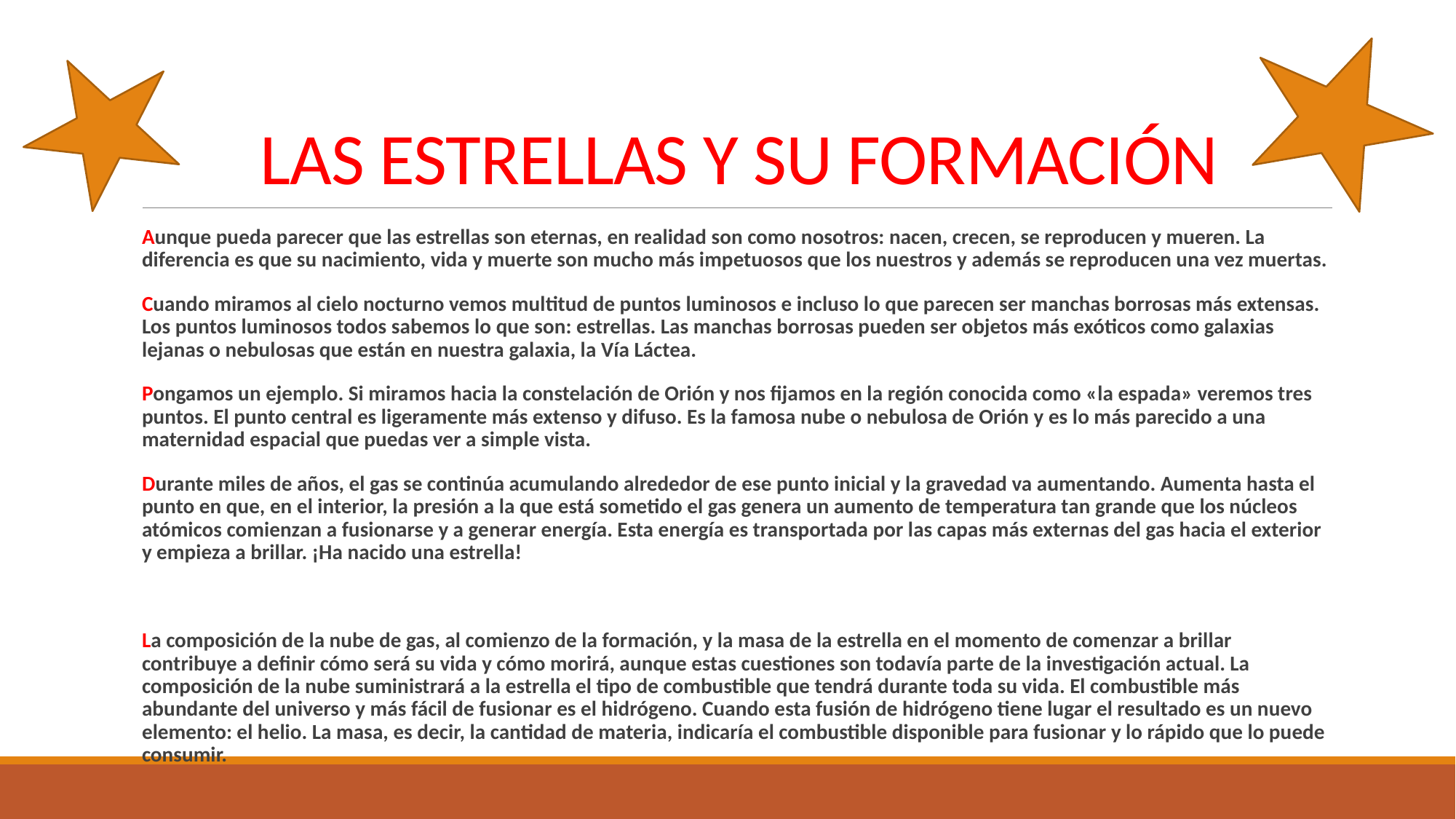

# LAS ESTRELLAS Y SU FORMACIÓN

Aunque pueda parecer que las estrellas son eternas, en realidad son como nosotros: nacen, crecen, se reproducen y mueren. La diferencia es que su nacimiento, vida y muerte son mucho más impetuosos que los nuestros y además se reproducen una vez muertas.
Cuando miramos al cielo nocturno vemos multitud de puntos luminosos e incluso lo que parecen ser manchas borrosas más extensas. Los puntos luminosos todos sabemos lo que son: estrellas. Las manchas borrosas pueden ser objetos más exóticos como galaxias lejanas o nebulosas que están en nuestra galaxia, la Vía Láctea.
Pongamos un ejemplo. Si miramos hacia la constelación de Orión y nos fijamos en la región conocida como «la espada» veremos tres puntos. El punto central es ligeramente más extenso y difuso. Es la famosa nube o nebulosa de Orión y es lo más parecido a una maternidad espacial que puedas ver a simple vista.
Durante miles de años, el gas se continúa acumulando alrededor de ese punto inicial y la gravedad va aumentando. Aumenta hasta el punto en que, en el interior, la presión a la que está sometido el gas genera un aumento de temperatura tan grande que los núcleos atómicos comienzan a fusionarse y a generar energía. Esta energía es transportada por las capas más externas del gas hacia el exterior y empieza a brillar. ¡Ha nacido una estrella!

La composición de la nube de gas, al comienzo de la formación, y la masa de la estrella en el momento de comenzar a brillar contribuye a definir cómo será su vida y cómo morirá, aunque estas cuestiones son todavía parte de la investigación actual. La composición de la nube suministrará a la estrella el tipo de combustible que tendrá durante toda su vida. El combustible más abundante del universo y más fácil de fusionar es el hidrógeno. Cuando esta fusión de hidrógeno tiene lugar el resultado es un nuevo elemento: el helio. La masa, es decir, la cantidad de materia, indicaría el combustible disponible para fusionar y lo rápido que lo puede consumir.